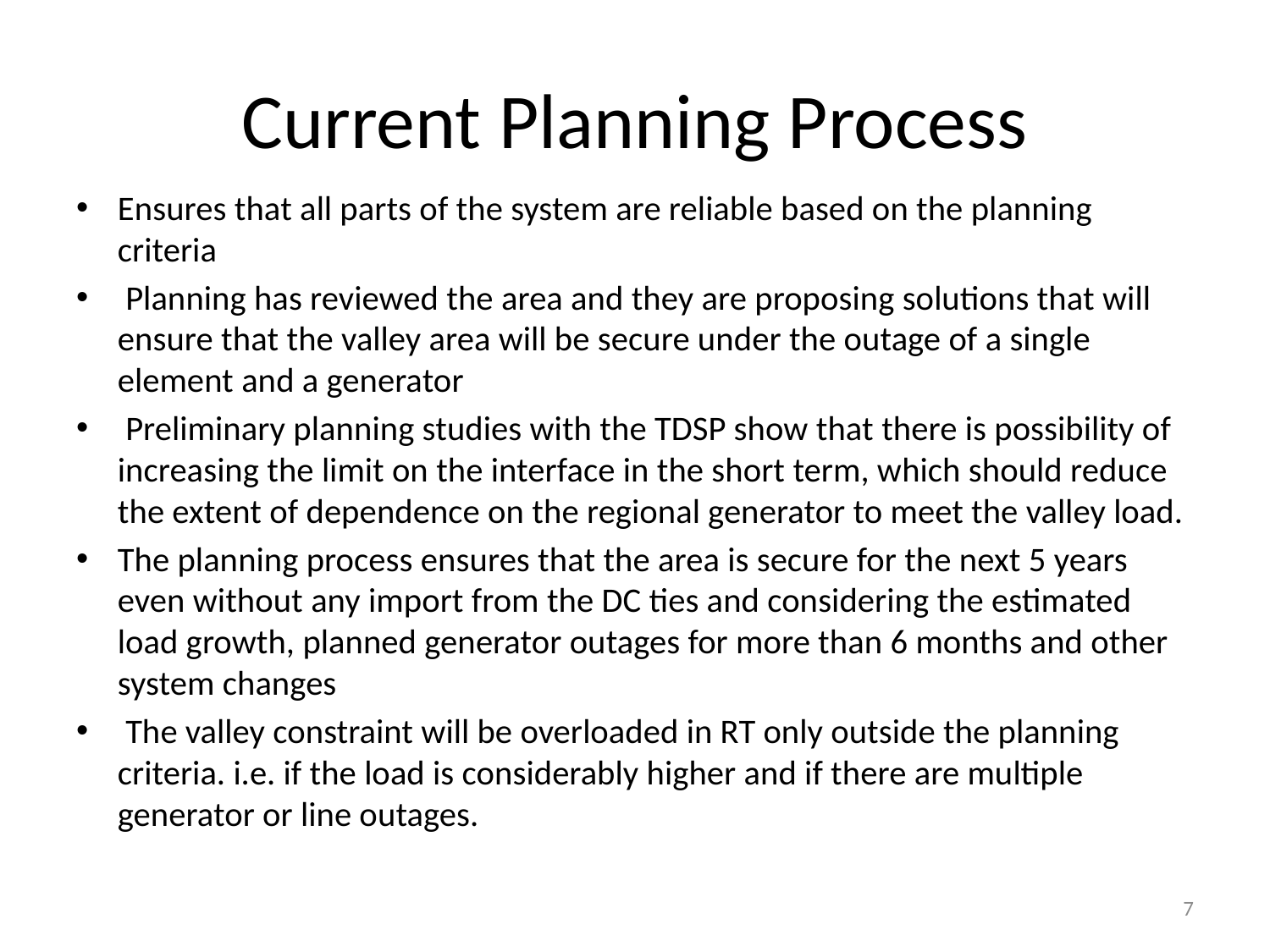

# Current Planning Process
Ensures that all parts of the system are reliable based on the planning criteria
 Planning has reviewed the area and they are proposing solutions that will ensure that the valley area will be secure under the outage of a single element and a generator
 Preliminary planning studies with the TDSP show that there is possibility of increasing the limit on the interface in the short term, which should reduce the extent of dependence on the regional generator to meet the valley load.
The planning process ensures that the area is secure for the next 5 years even without any import from the DC ties and considering the estimated load growth, planned generator outages for more than 6 months and other system changes
 The valley constraint will be overloaded in RT only outside the planning criteria. i.e. if the load is considerably higher and if there are multiple generator or line outages.

7